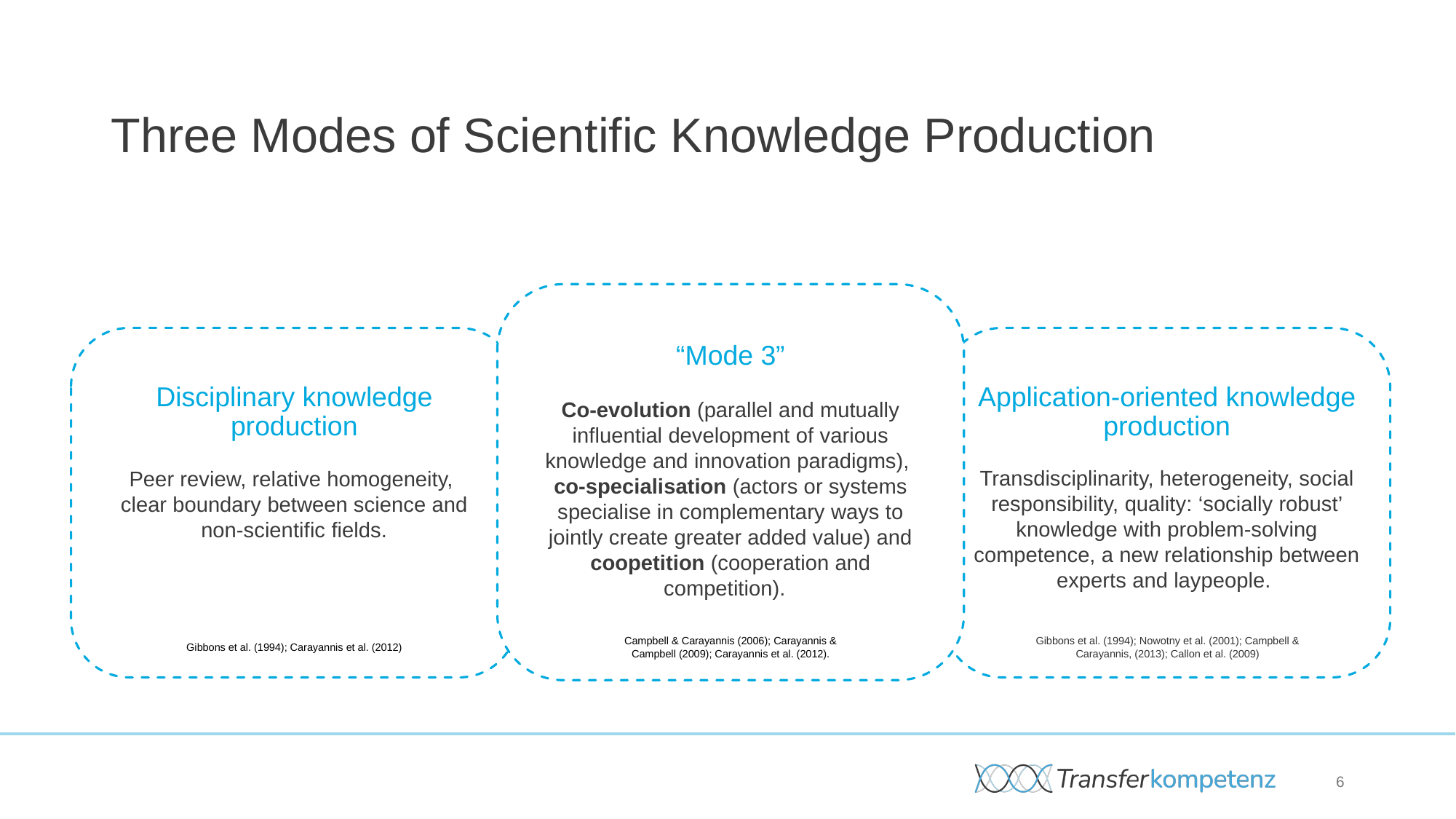

# Three Modes of Scientific Knowledge Production

“Mode 3”
Co-evolution (parallel and mutually influential development of various knowledge and innovation paradigms),
co-specialisation (actors or systems specialise in complementary ways to jointly create greater added value) and coopetition (cooperation and competition).

Disciplinary knowledge production

Peer review, relative homogeneity,
clear boundary between science and non-scientific fields.

Application-oriented knowledge production

Transdisciplinarity, heterogeneity, social responsibility, quality: ‘socially robust’ knowledge with problem-solving competence, a new relationship between experts and laypeople.
Campbell & Carayannis (2006); Carayannis & Campbell (2009); Carayannis et al. (2012).
Gibbons et al. (1994); Nowotny et al. (2001); Campbell & Carayannis, (2013); Callon et al. (2009)
Gibbons et al. (1994); Carayannis et al. (2012)
6